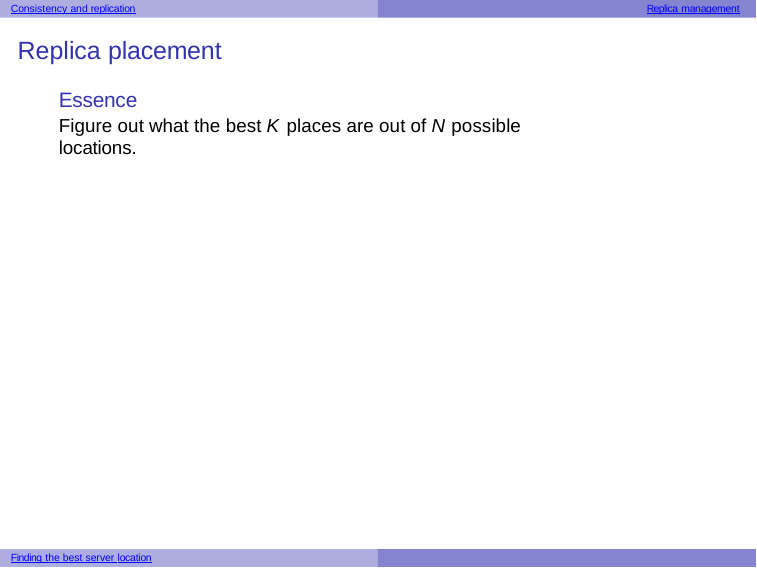

Consistency and replication
Replica management
Replica placement
Essence
Figure out what the best K places are out of N possible locations.

Finding the best server location